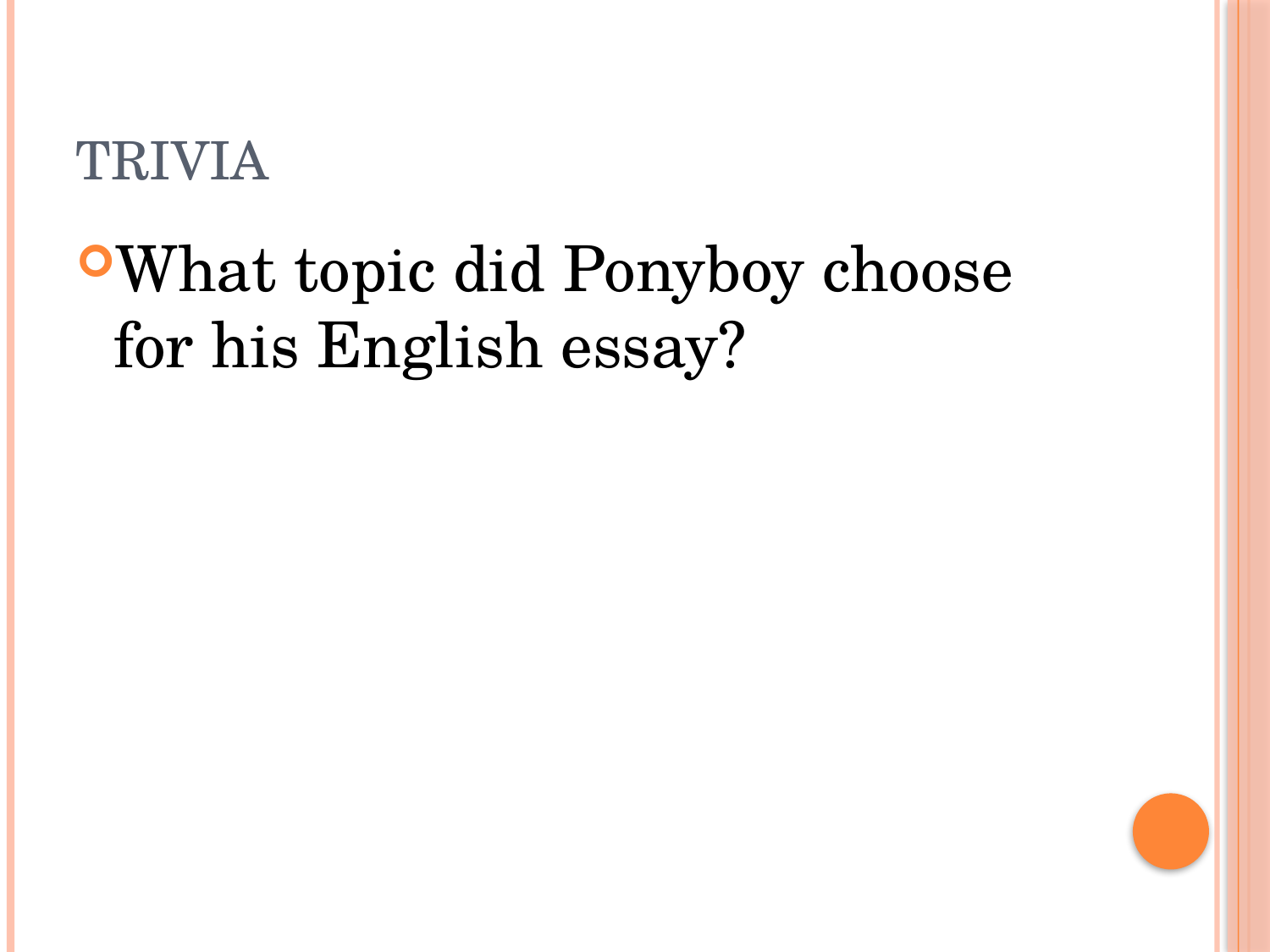

# Trivia
What topic did Ponyboy choose for his English essay?